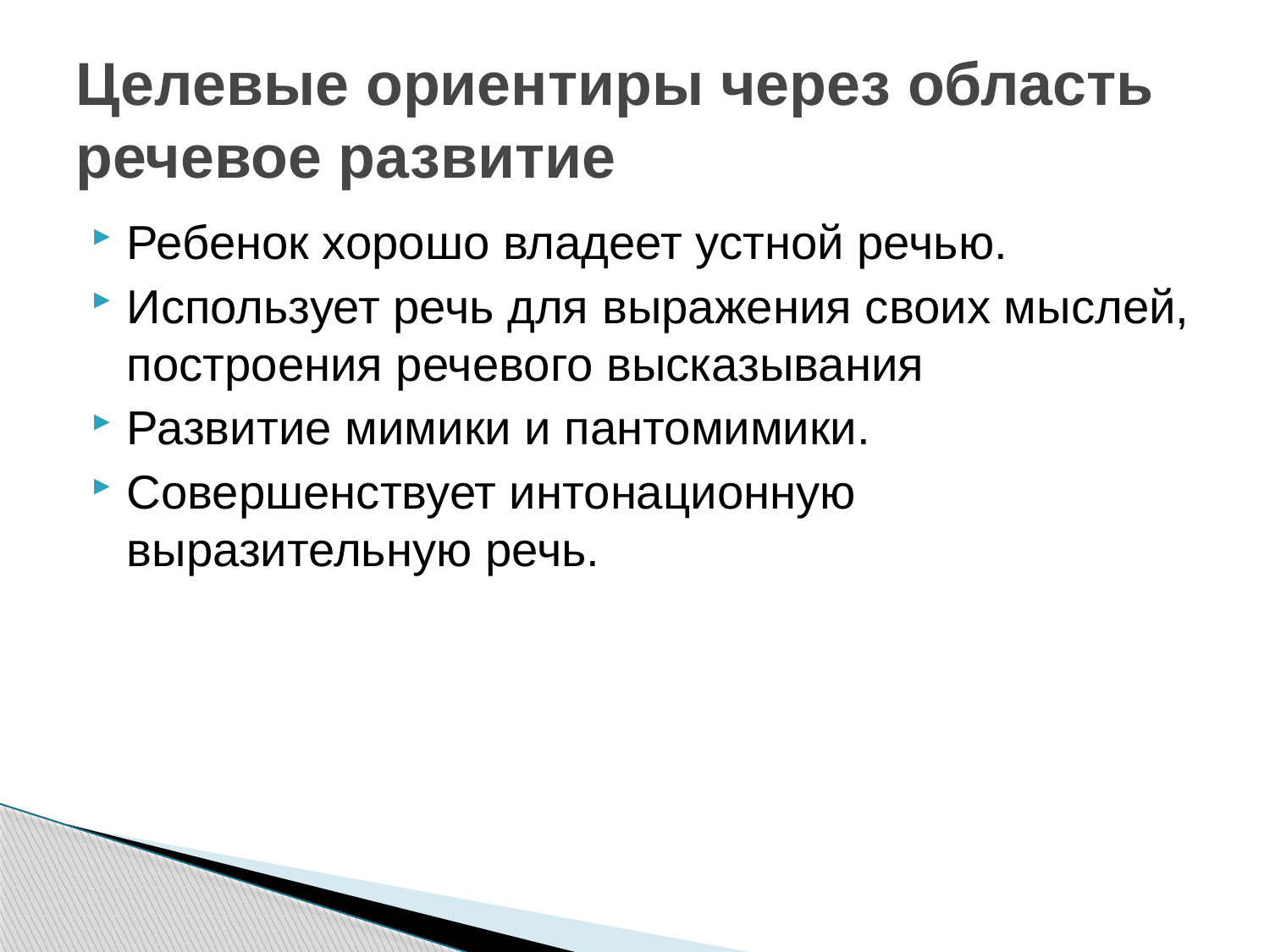

# Целевые ориентиры через область речевое развитие
Ребенок хорошо владеет устной речью.
Использует речь для выражения своих мыслей, построения речевого высказывания
Развитие мимики и пантомимики.
Совершенствует интонационную выразительную речь.